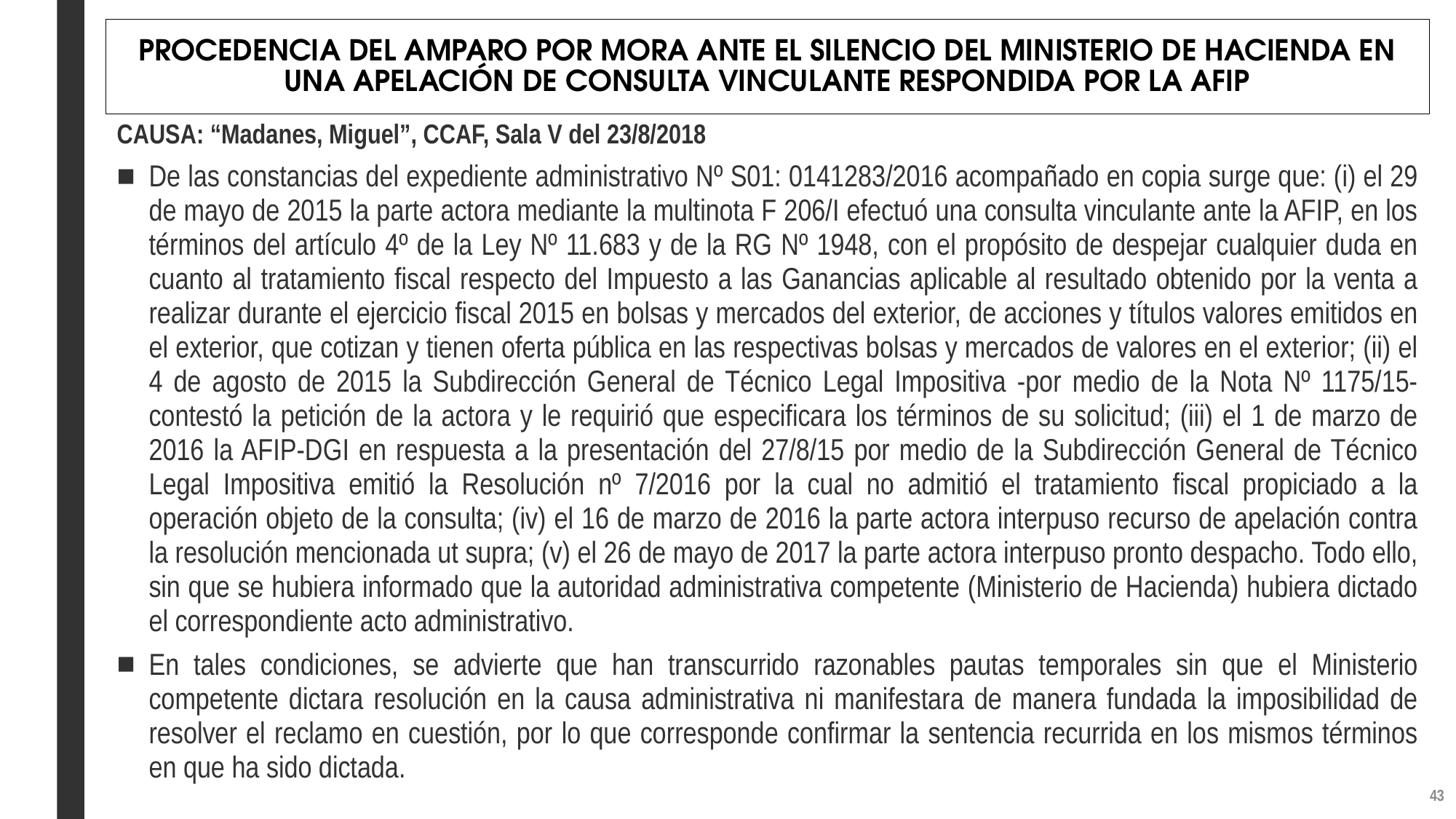

# PROCEDENCIA DEL AMPARO POR MORA ANTE EL SILENCIO DEL MINISTERIO DE HACIENDA EN UNA APELACIÓN DE CONSULTA VINCULANTE RESPONDIDA POR LA AFIP
CAUSA: “Madanes, Miguel”, CCAF, Sala V del 23/8/2018
De las constancias del expediente administrativo Nº S01: 0141283/2016 acompañado en copia surge que: (i) el 29 de mayo de 2015 la parte actora mediante la multinota F 206/I efectuó una consulta vinculante ante la AFIP, en los términos del artículo 4º de la Ley Nº 11.683 y de la RG Nº 1948, con el propósito de despejar cualquier duda en cuanto al tratamiento fiscal respecto del Impuesto a las Ganancias aplicable al resultado obtenido por la venta a realizar durante el ejercicio fiscal 2015 en bolsas y mercados del exterior, de acciones y títulos valores emitidos en el exterior, que cotizan y tienen oferta pública en las respectivas bolsas y mercados de valores en el exterior; (ii) el 4 de agosto de 2015 la Subdirección General de Técnico Legal Impositiva -por medio de la Nota Nº 1175/15- contestó la petición de la actora y le requirió que especificara los términos de su solicitud; (iii) el 1 de marzo de 2016 la AFIP-DGI en respuesta a la presentación del 27/8/15 por medio de la Subdirección General de Técnico Legal Impositiva emitió la Resolución nº 7/2016 por la cual no admitió el tratamiento fiscal propiciado a la operación objeto de la consulta; (iv) el 16 de marzo de 2016 la parte actora interpuso recurso de apelación contra la resolución mencionada ut supra; (v) el 26 de mayo de 2017 la parte actora interpuso pronto despacho. Todo ello, sin que se hubiera informado que la autoridad administrativa competente (Ministerio de Hacienda) hubiera dictado el correspondiente acto administrativo.
En tales condiciones, se advierte que han transcurrido razonables pautas temporales sin que el Ministerio competente dictara resolución en la causa administrativa ni manifestara de manera fundada la imposibilidad de resolver el reclamo en cuestión, por lo que corresponde confirmar la sentencia recurrida en los mismos términos en que ha sido dictada.
43